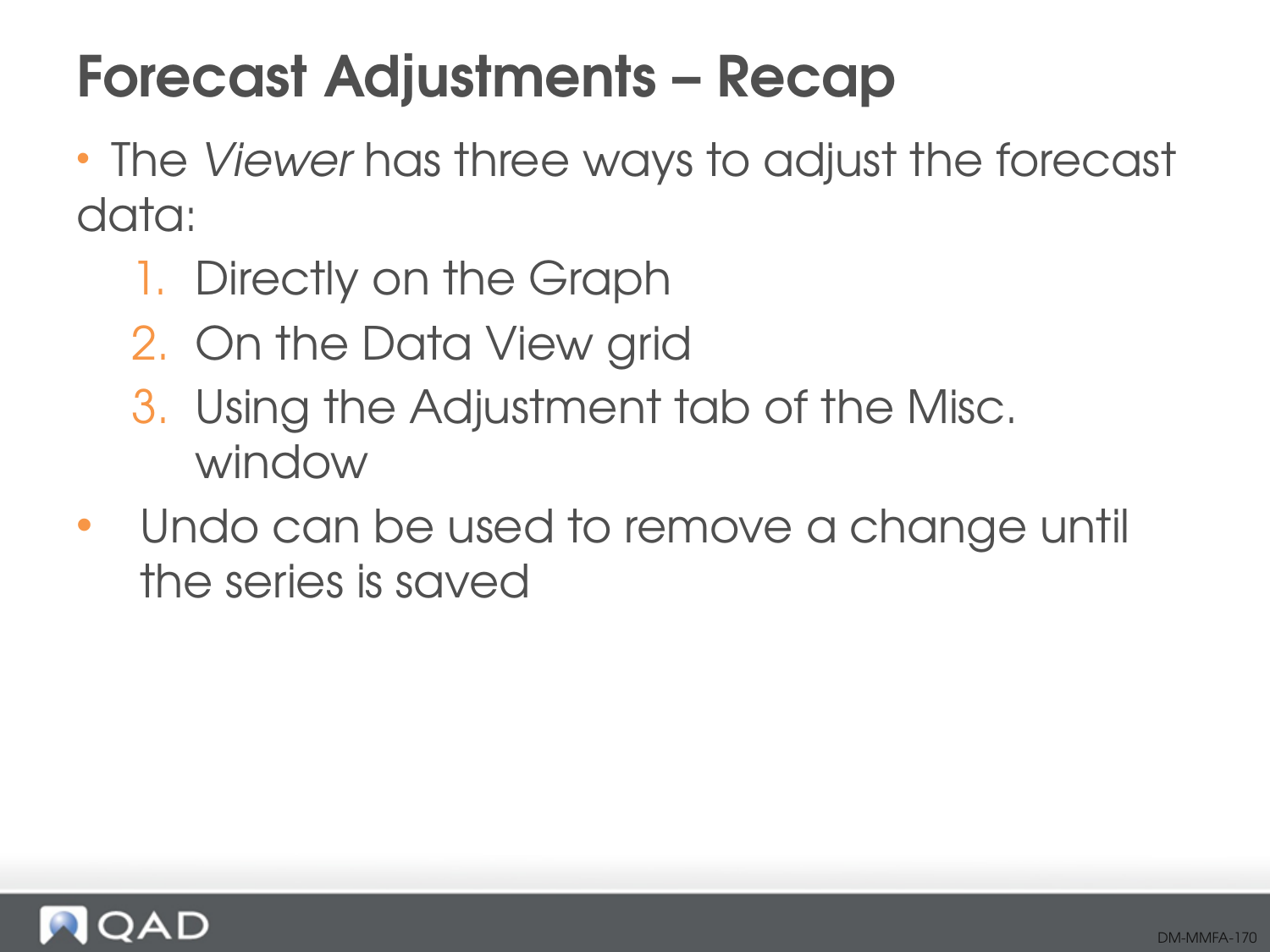

# Forecast Adjustments – Recap
  The Viewer has three ways to adjust the forecast data:
Directly on the Graph
On the Data View grid
Using the Adjustment tab of the Misc. window
Undo can be used to remove a change until the series is saved

DM-MMFA-170